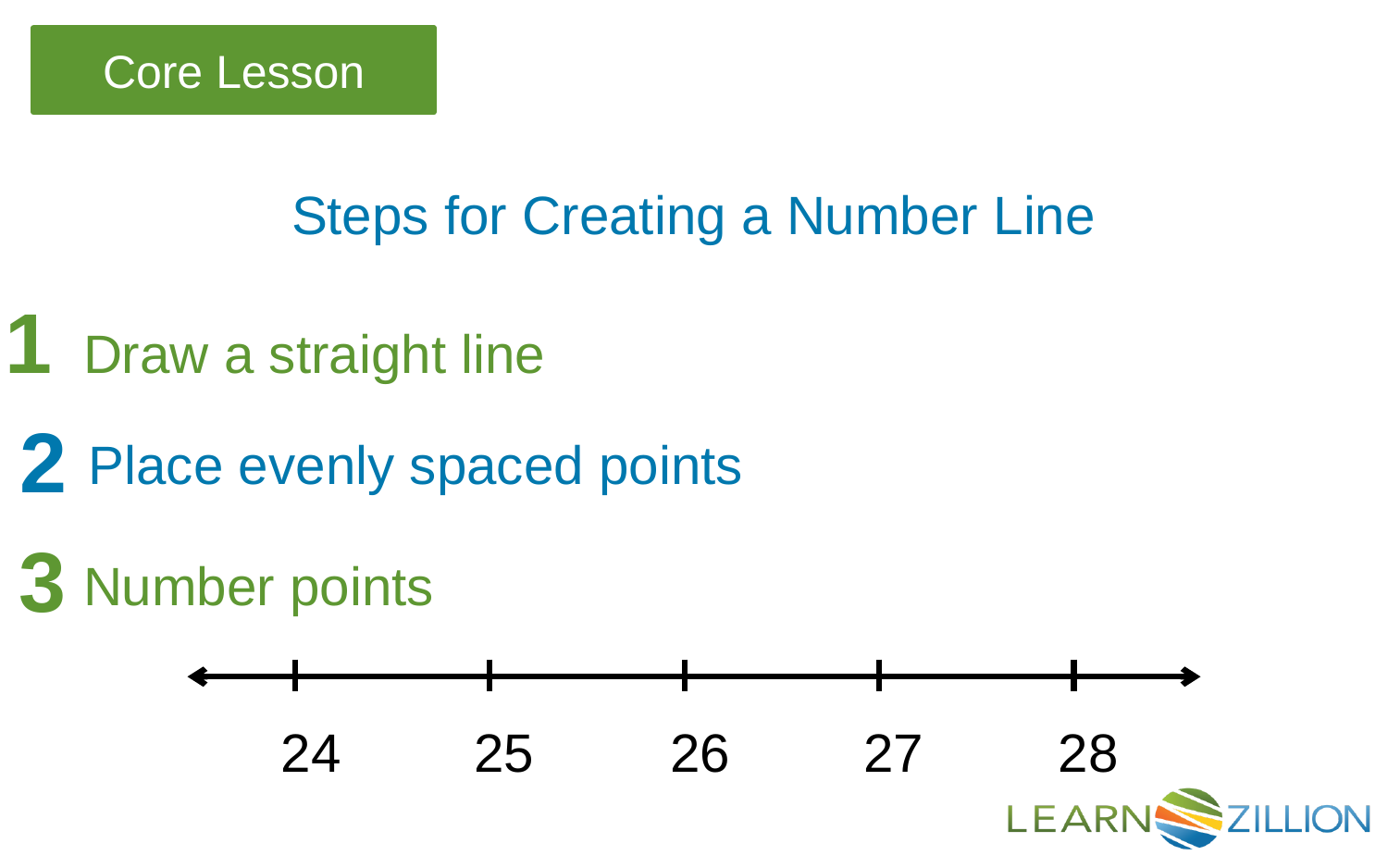

Steps for Creating a Number Line
1
Draw a straight line
2
Place evenly spaced points
3
Number points
24
25
26
27
28